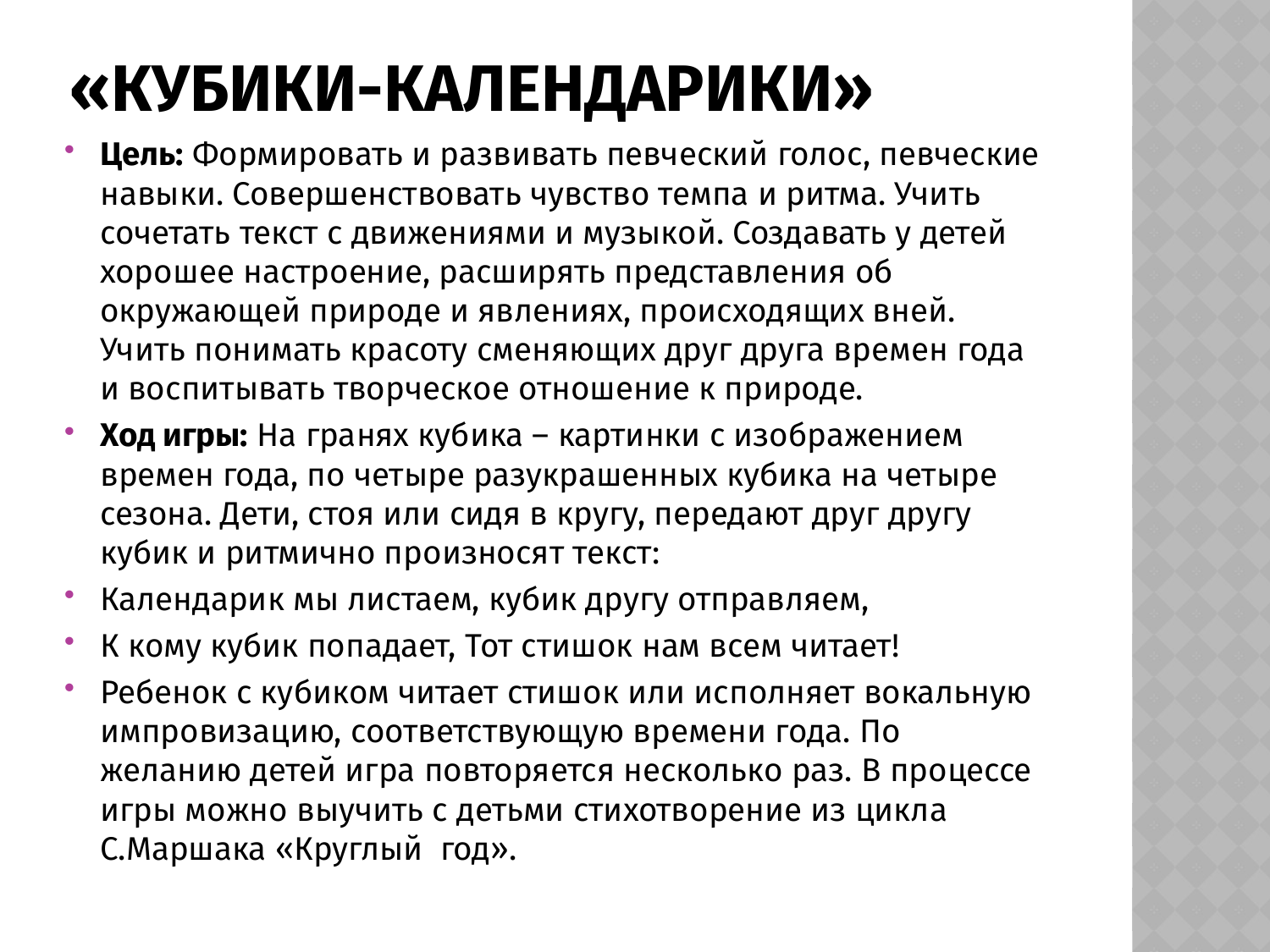

# «Кубики-календарики»
Цель: Формировать и развивать певческий голос, певческие навыки. Совершенствовать чувство темпа и ритма. Учить сочетать текст с движениями и музыкой. Создавать у детей хорошее настроение, расширять представления об окружающей природе и явлениях, происходящих вней. Учить понимать красоту сменяющих друг друга времен года и воспитывать творческое отношение к природе.
Ход игры: На гранях кубика – картинки с изображением времен года, по четыре разукрашенных кубика на четыре сезона. Дети, стоя или сидя в кругу, передают друг другу кубик и ритмично произносят текст:
Календарик мы листаем, кубик другу отправляем,
К кому кубик попадает, Тот стишок нам всем читает!
Ребенок с кубиком читает стишок или исполняет вокальную импровизацию, соответствующую времени года. По желанию детей игра повторяется несколько раз. В процессе игры можно выучить с детьми стихотворение из цикла С.Маршака «Круглый  год».